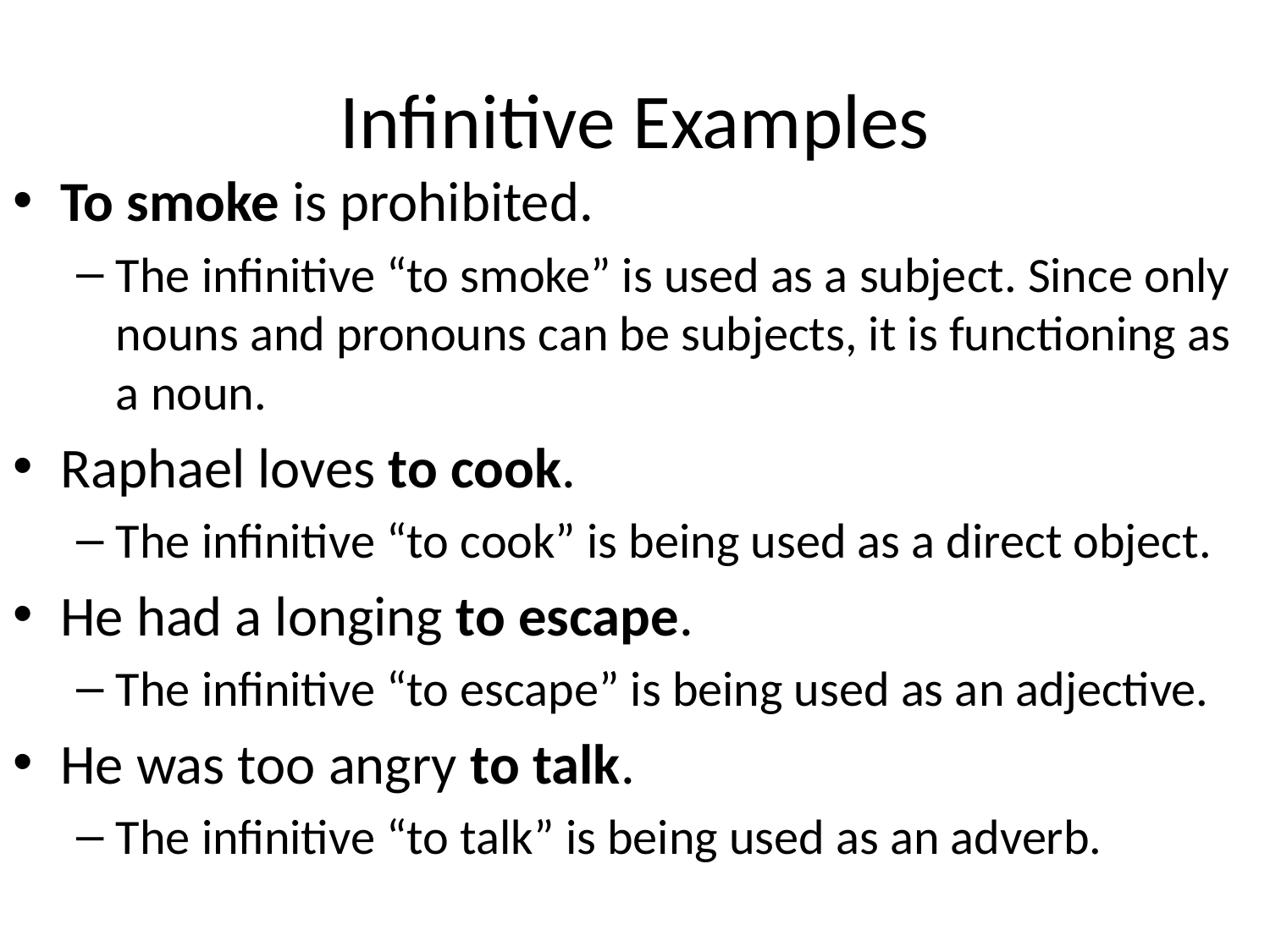

# Infinitive Examples
To smoke is prohibited.
The infinitive “to smoke” is used as a subject. Since only nouns and pronouns can be subjects, it is functioning as a noun.
Raphael loves to cook.
The infinitive “to cook” is being used as a direct object.
He had a longing to escape.
The infinitive “to escape” is being used as an adjective.
He was too angry to talk.
The infinitive “to talk” is being used as an adverb.